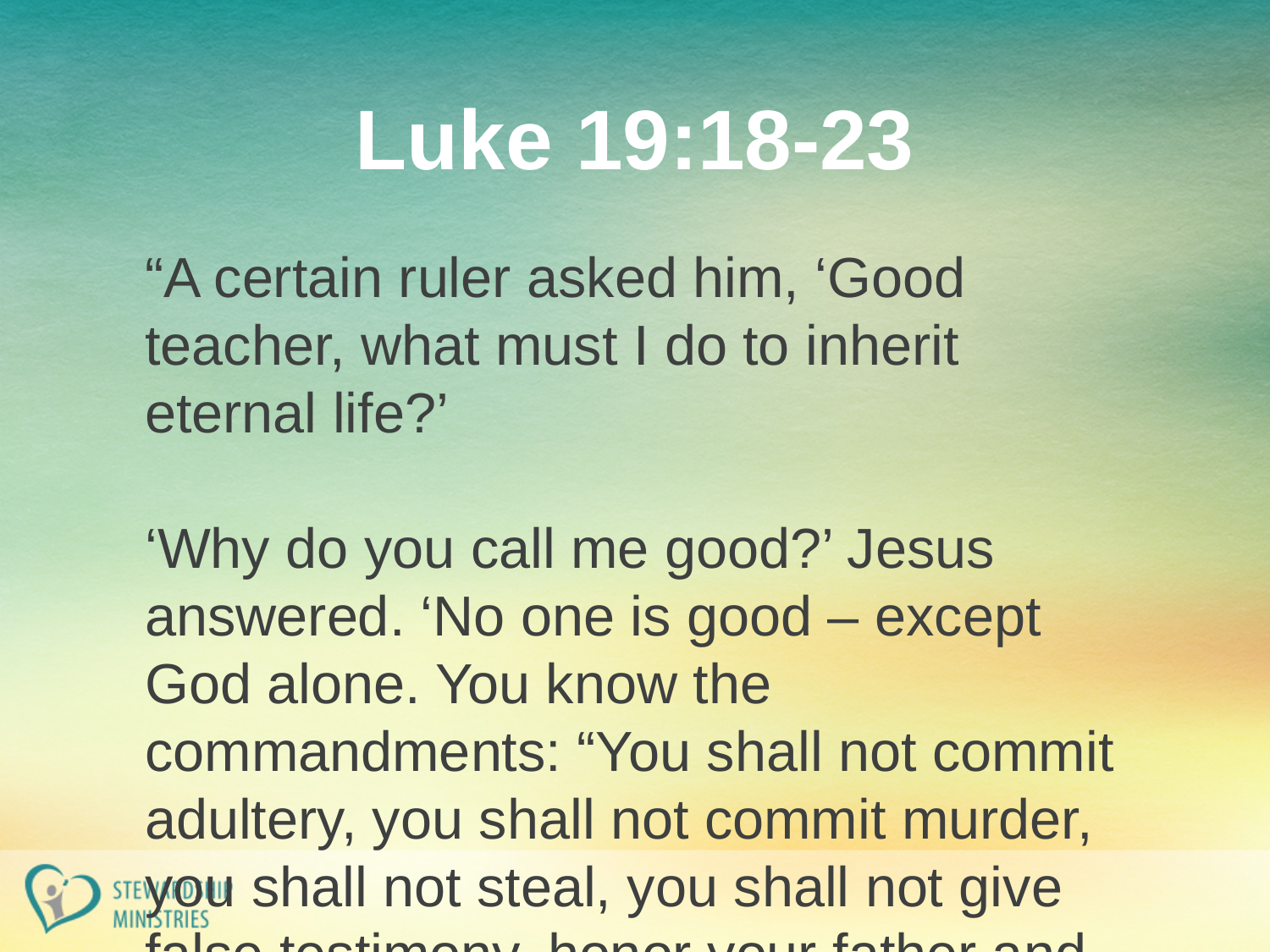

# Luke 19:18-23
“A certain ruler asked him, ‘Good teacher, what must I do to inherit eternal life?’

‘Why do you call me good?’ Jesus answered. ‘No one is good – except God alone. You know the commandments: “You shall not commit adultery, you shall not commit murder, you shall not steal, you shall not give false testimony, honor your father and mother.”